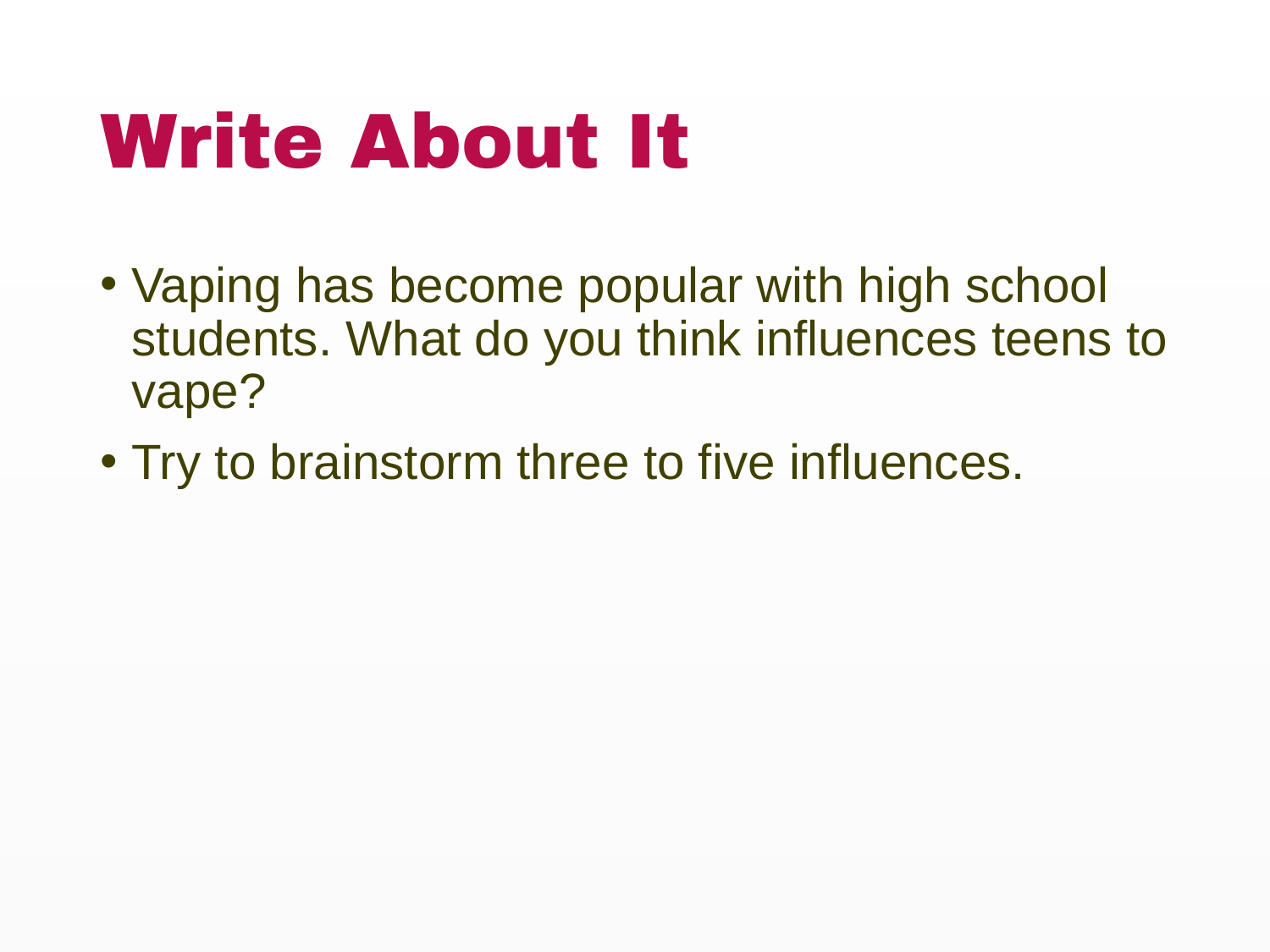

# Write About It
Vaping has become popular with high school students. What do you think influences teens to vape?
Try to brainstorm three to five influences.